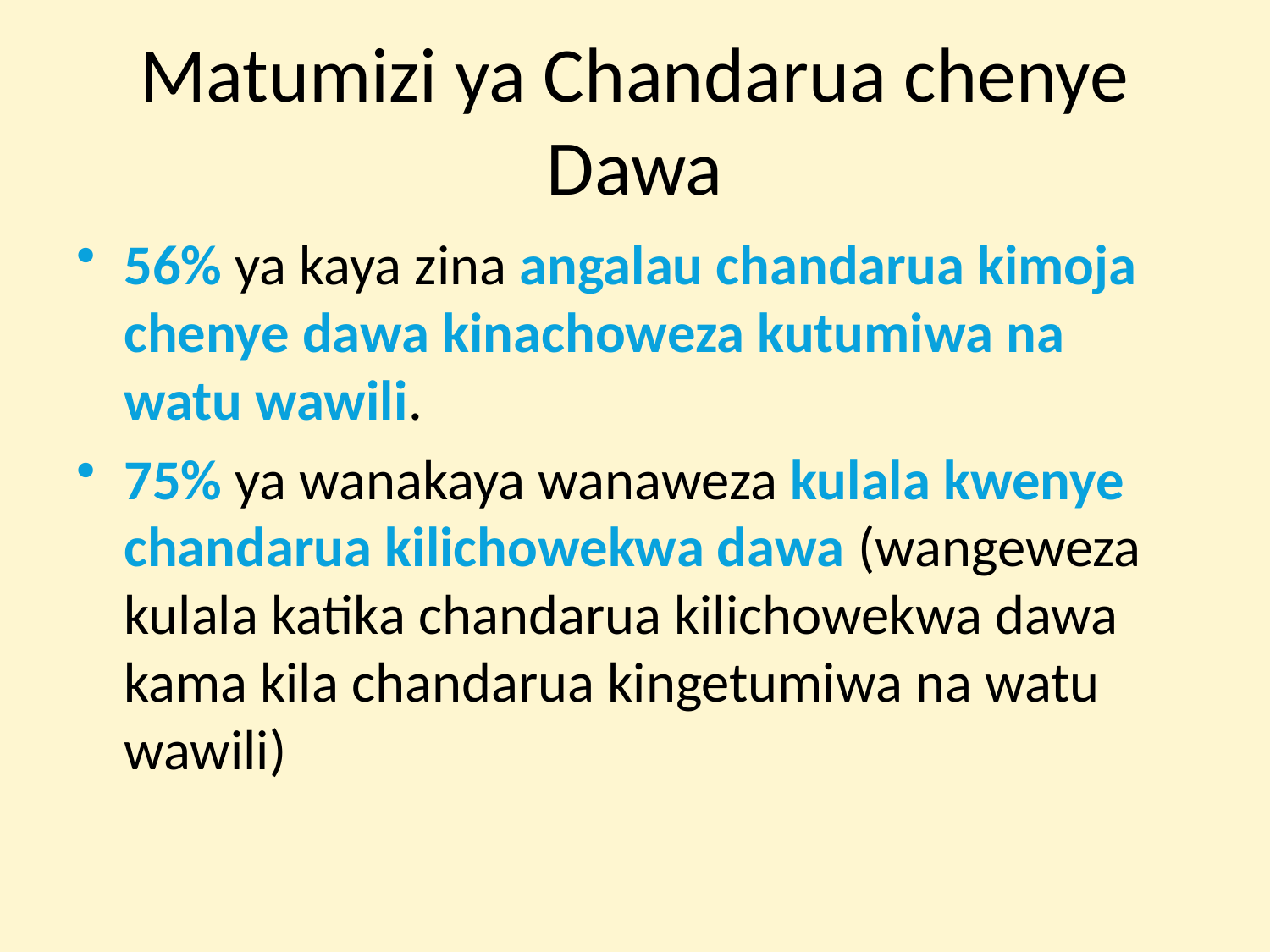

# Matumizi ya Chandarua chenye Dawa
56% ya kaya zina angalau chandarua kimoja chenye dawa kinachoweza kutumiwa na watu wawili.
75% ya wanakaya wanaweza kulala kwenye chandarua kilichowekwa dawa (wangeweza kulala katika chandarua kilichowekwa dawa kama kila chandarua kingetumiwa na watu wawili)